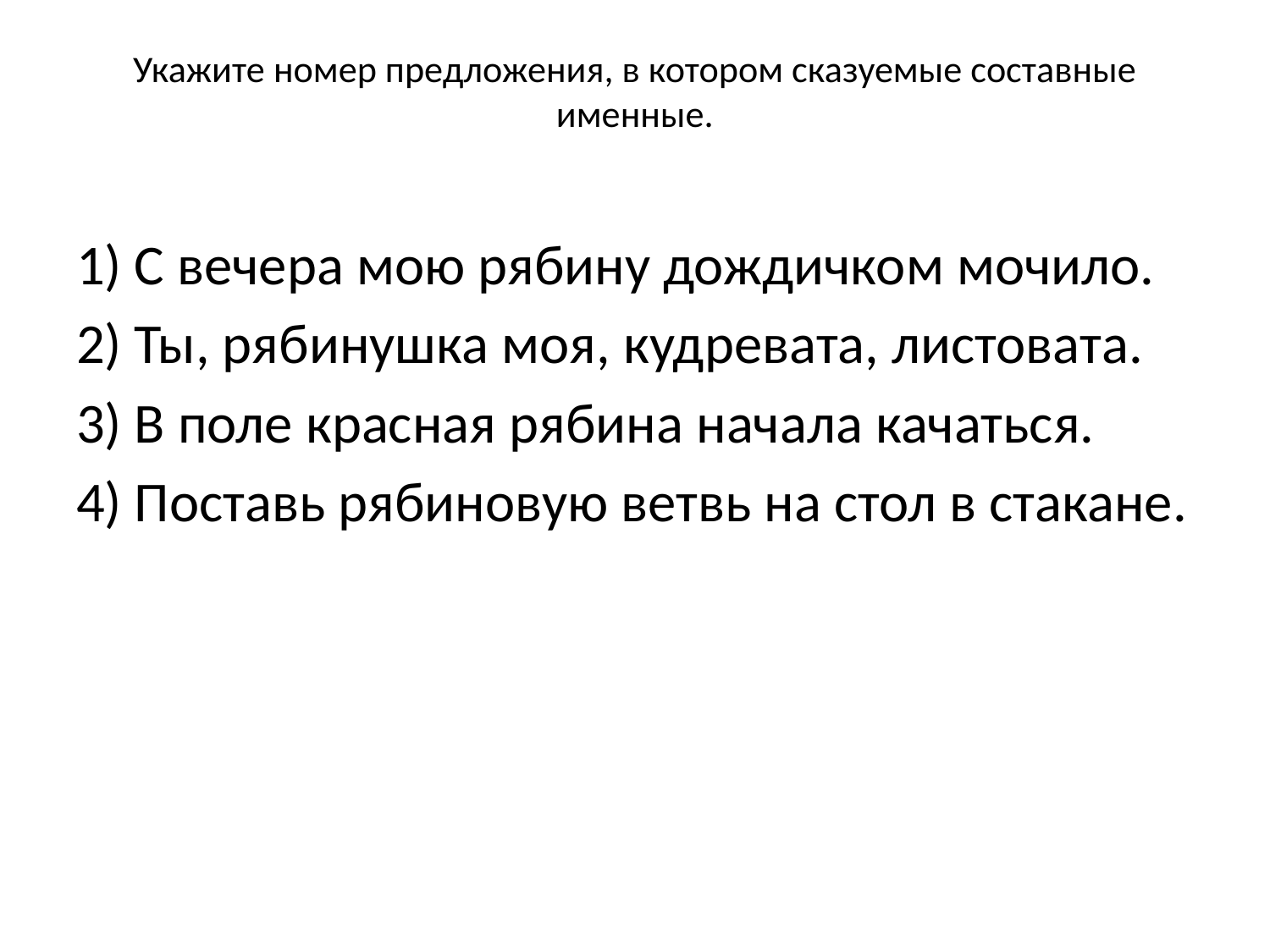

# Укажите номер предложения, в котором сказуемые составные именные.
1) С вечера мою рябину дождичком мочило.
2) Ты, рябинушка моя, кудревата, листовата.
3) В поле красная рябина начала качаться.
4) Поставь рябиновую ветвь на стол в стакане.